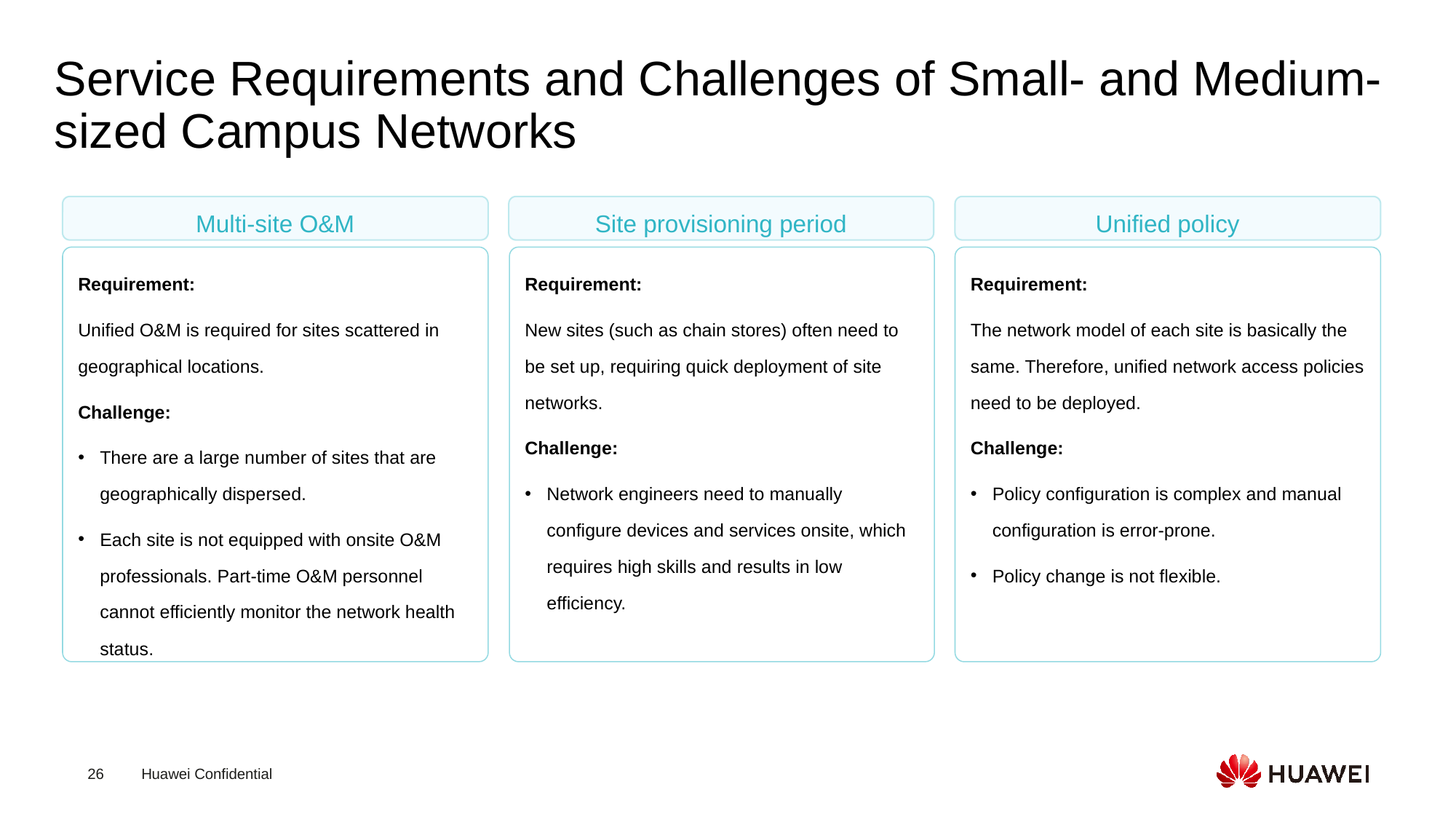

# Service Requirements and Challenges of Small- and Medium-sized Campus Networks
Multi-site O&M
Site provisioning period
Unified policy
Requirement:
Unified O&M is required for sites scattered in geographical locations.
Challenge:
There are a large number of sites that are geographically dispersed.
Each site is not equipped with onsite O&M professionals. Part-time O&M personnel cannot efficiently monitor the network health status.

Requirement:
New sites (such as chain stores) often need to be set up, requiring quick deployment of site networks.
Challenge:
Network engineers need to manually configure devices and services onsite, which requires high skills and results in low efficiency.
Requirement:
The network model of each site is basically the same. Therefore, unified network access policies need to be deployed.
Challenge:
Policy configuration is complex and manual configuration is error-prone.
Policy change is not flexible.